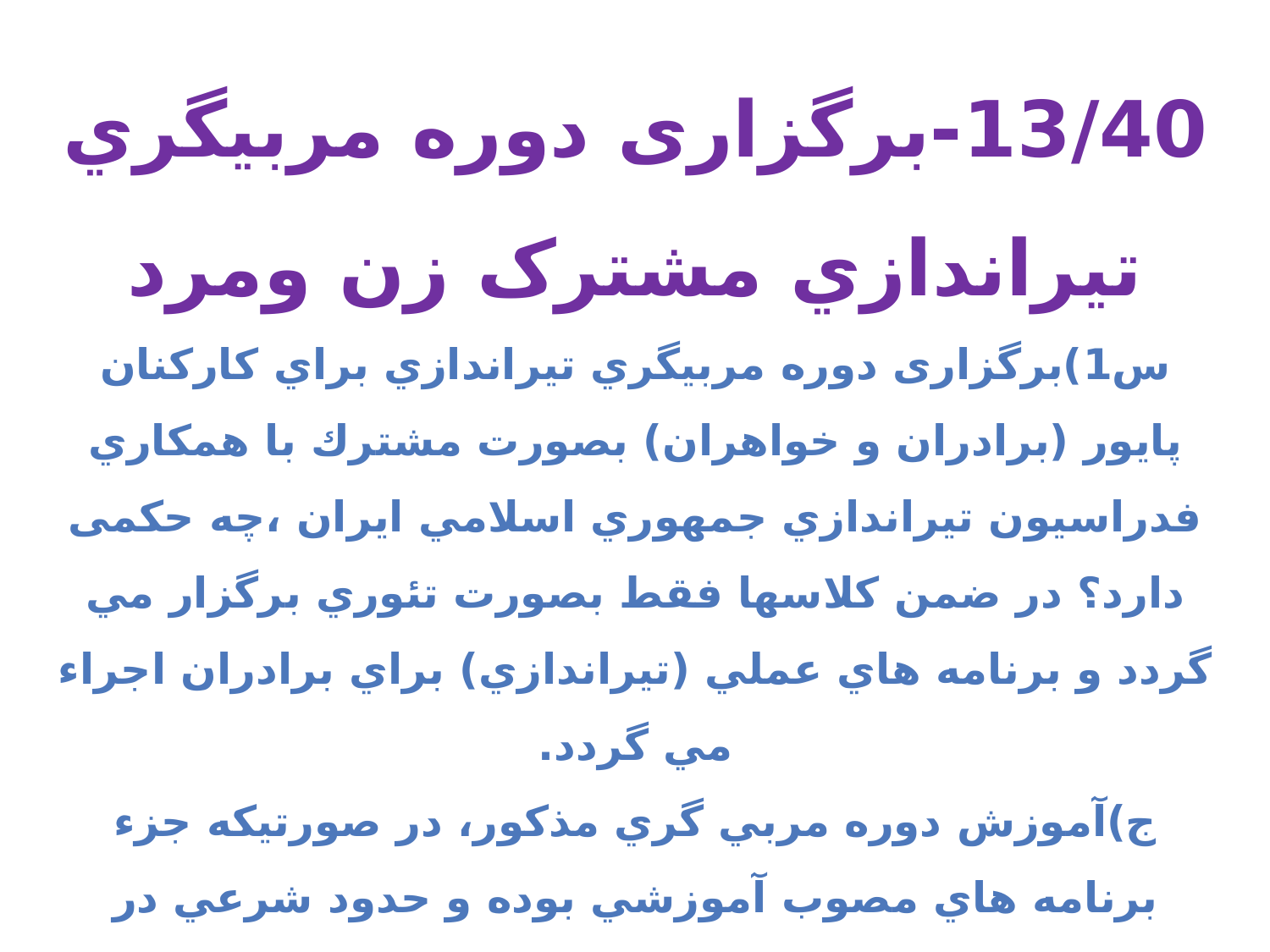

13/40-برگزاری دوره مربيگري تيراندازي مشترک زن ومرد
س1)برگزاری دوره مربيگري تيراندازي براي كاركنان پايور (برادران و خواهران) بصورت مشترك با همكاري فدراسيون تيراندازي جمهوري اسلامي ايران ،چه حکمی دارد؟ در ضمن كلاسها فقط بصورت تئوري برگزار مي گردد و برنامه هاي عملي (تيراندازي) براي برادران اجراء مي گردد.
ج)آموزش دوره مربي گري مذكور، در صورتيكه جزء برنامه هاي مصوب آموزشي بوده و حدود شرعي در تشكيل كلاس و اجراي برنامه رعايت شود، اشكال ندارد.
البته در صورت عدم ضرورت و يا امكان استفاده از استاد هم جنس، از تدريس برادران براي خواهران و بالعكس اجتناب شود.